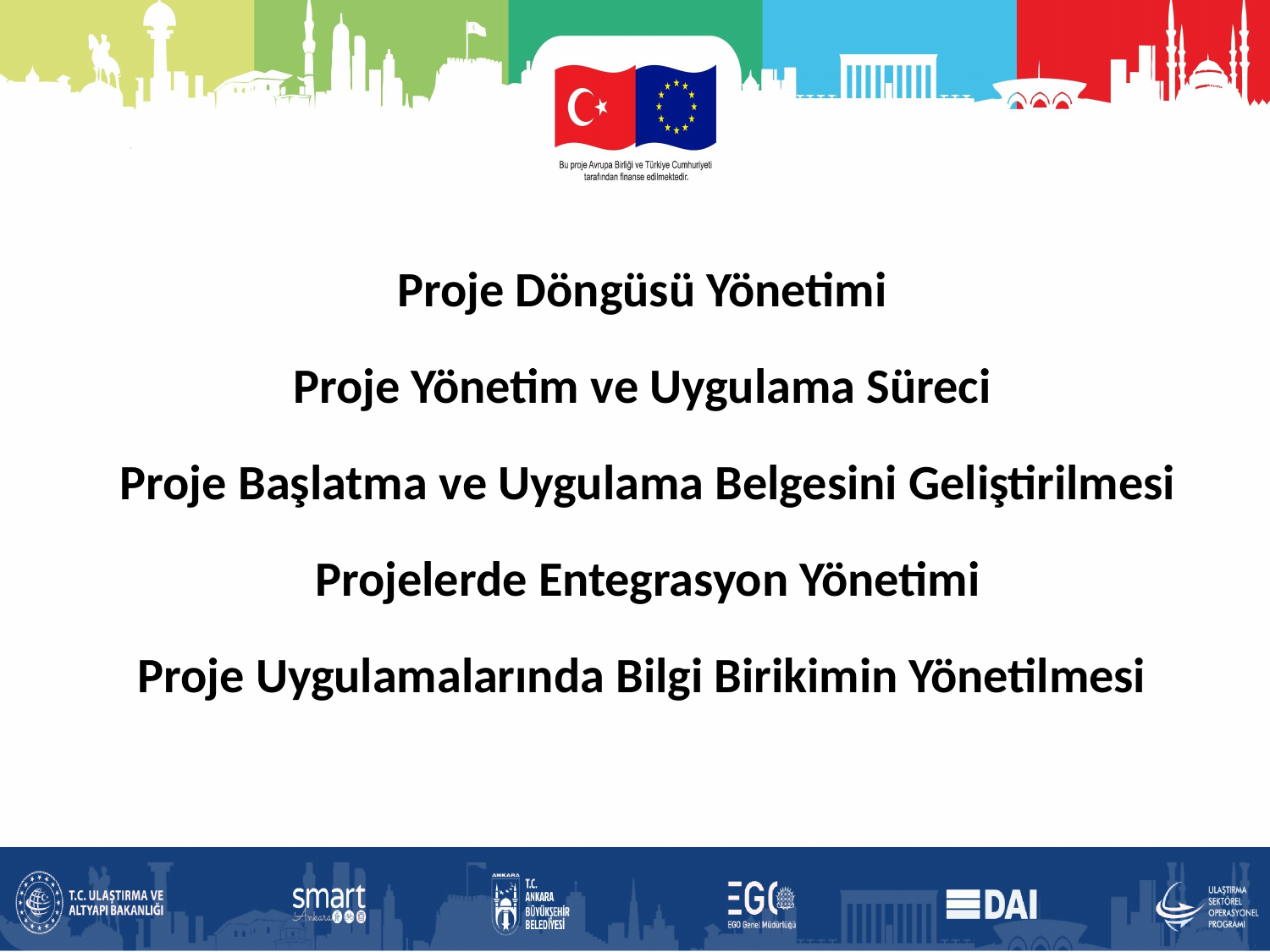

Proje Döngüsü Yönetimi
Proje Yönetim ve Uygulama Süreci
Proje Başlatma ve Uygulama Belgesini Geliştirilmesi
Projelerde Entegrasyon Yönetimi
Proje Uygulamalarında Bilgi Birikimin Yönetilmesi